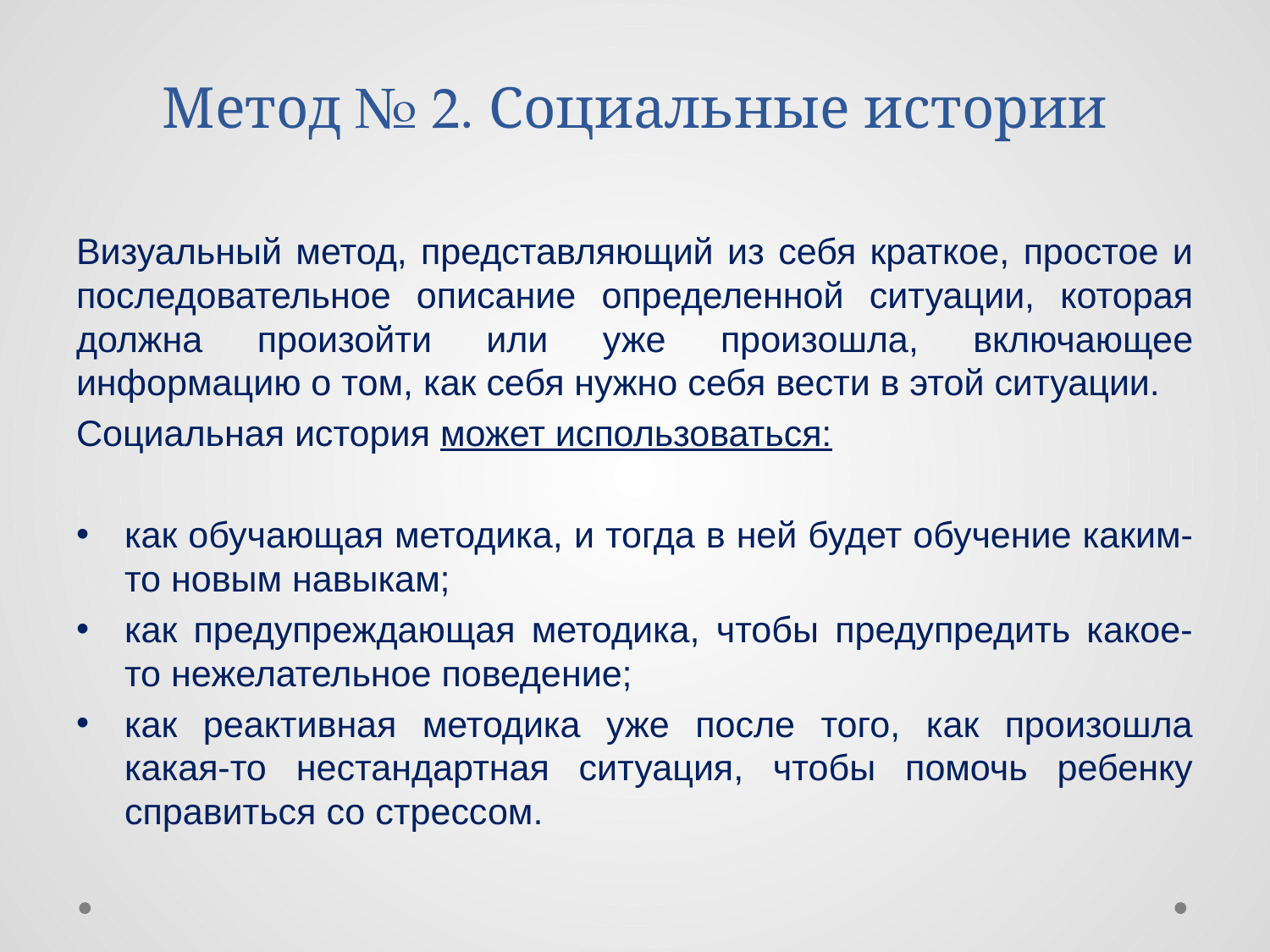

# Метод № 2. Социальные истории
Визуальный метод, представляющий из себя краткое, простое и последовательное описание определенной ситуации, которая должна произойти или уже произошла, включающее информацию о том, как себя нужно себя вести в этой ситуации.
Социальная история может использоваться:

как обучающая методика, и тогда в ней будет обучение каким-то новым навыкам;
как предупреждающая методика, чтобы предупредить какое-то нежелательное поведение;
как реактивная методика уже после того, как произошла какая-то нестандартная ситуация, чтобы помочь ребенку справиться со стрессом.